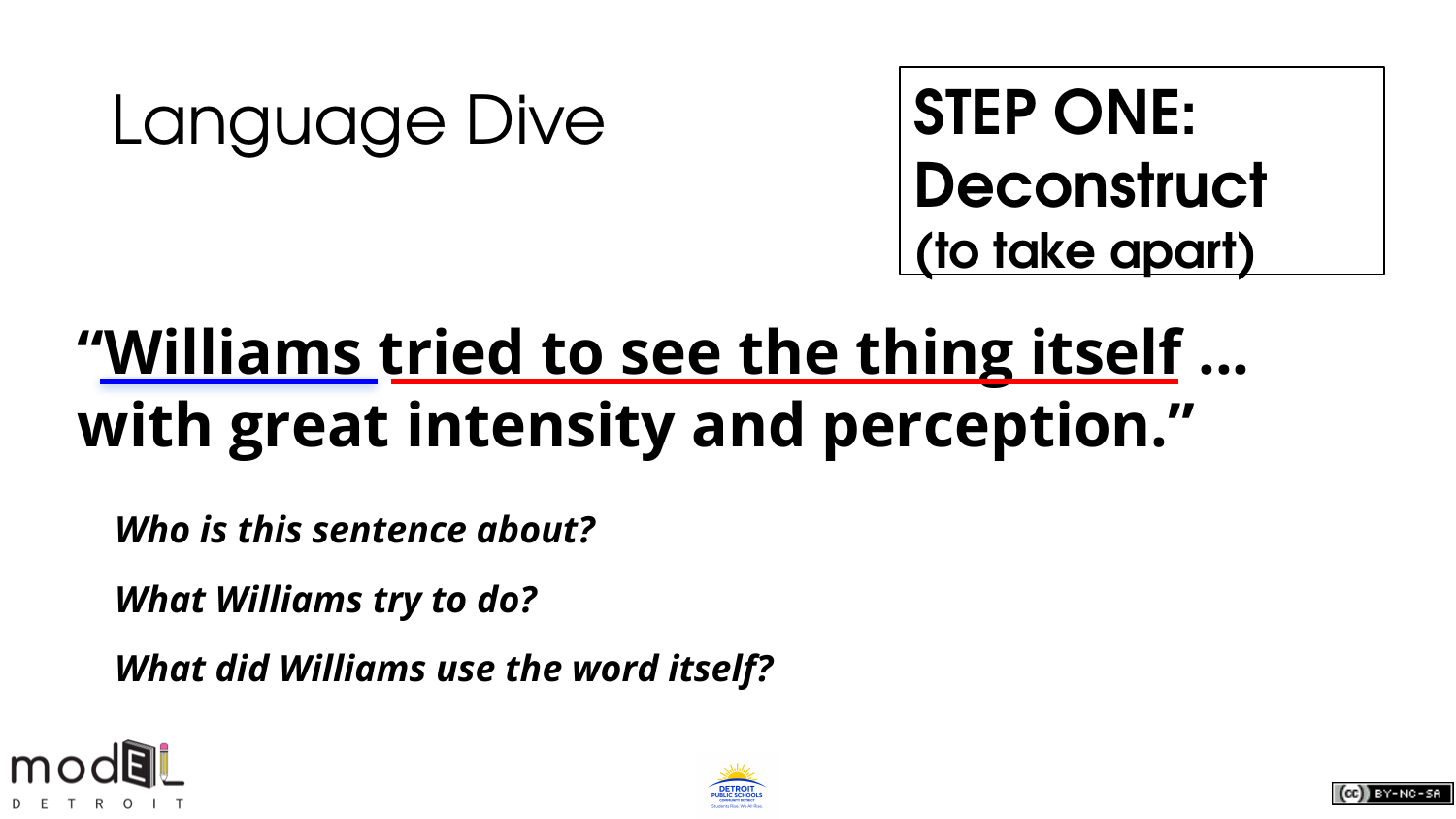

# Language Dive
STEP ONE: Deconstruct
(to take apart)

“Williams tried to see the thing itself ... with great intensity and perception.”
Who is this sentence about?
What Williams try to do?

What did Williams use the word itself?